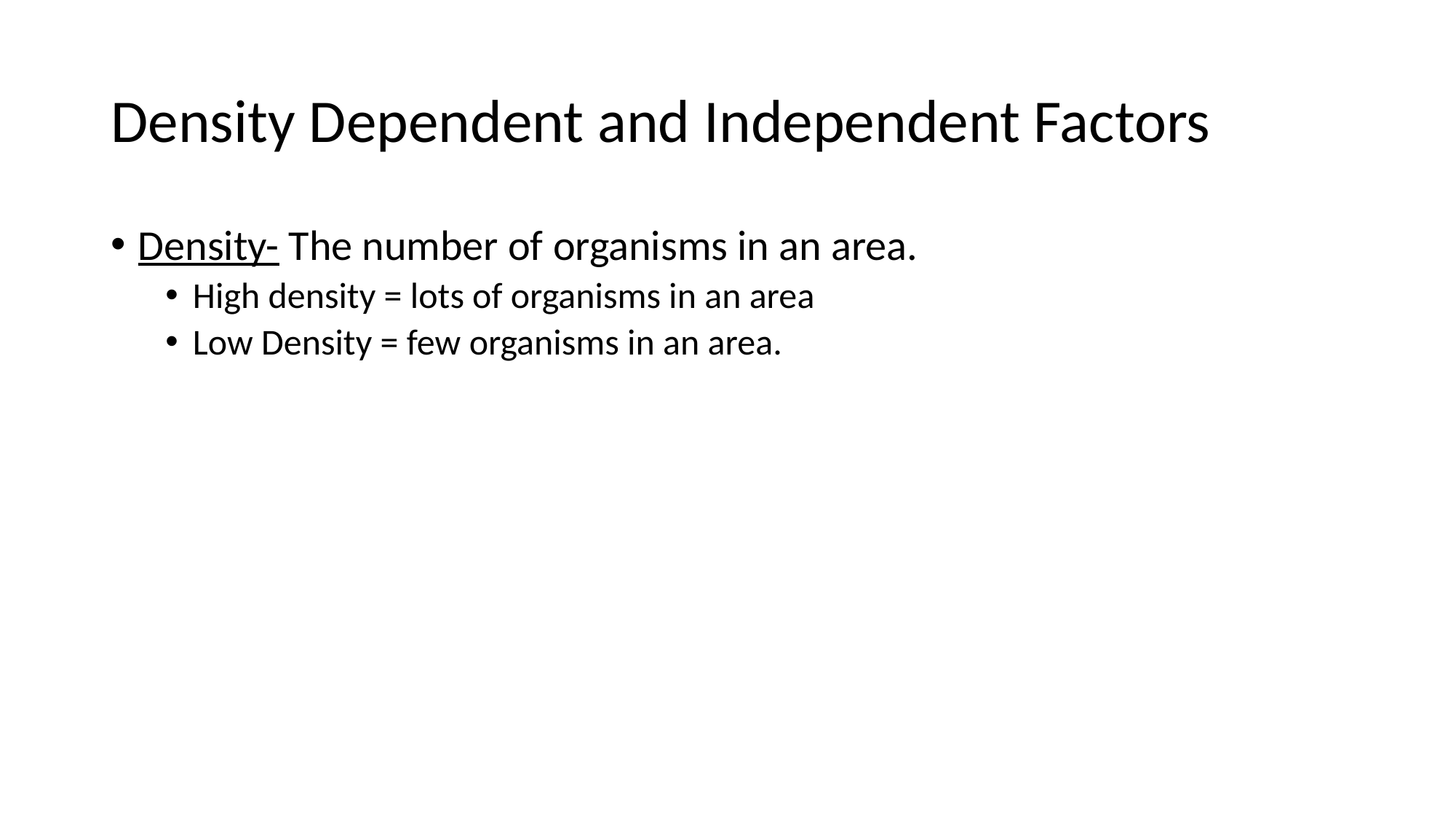

# Density Dependent and Independent Factors
Density- The number of organisms in an area.
High density = lots of organisms in an area
Low Density = few organisms in an area.